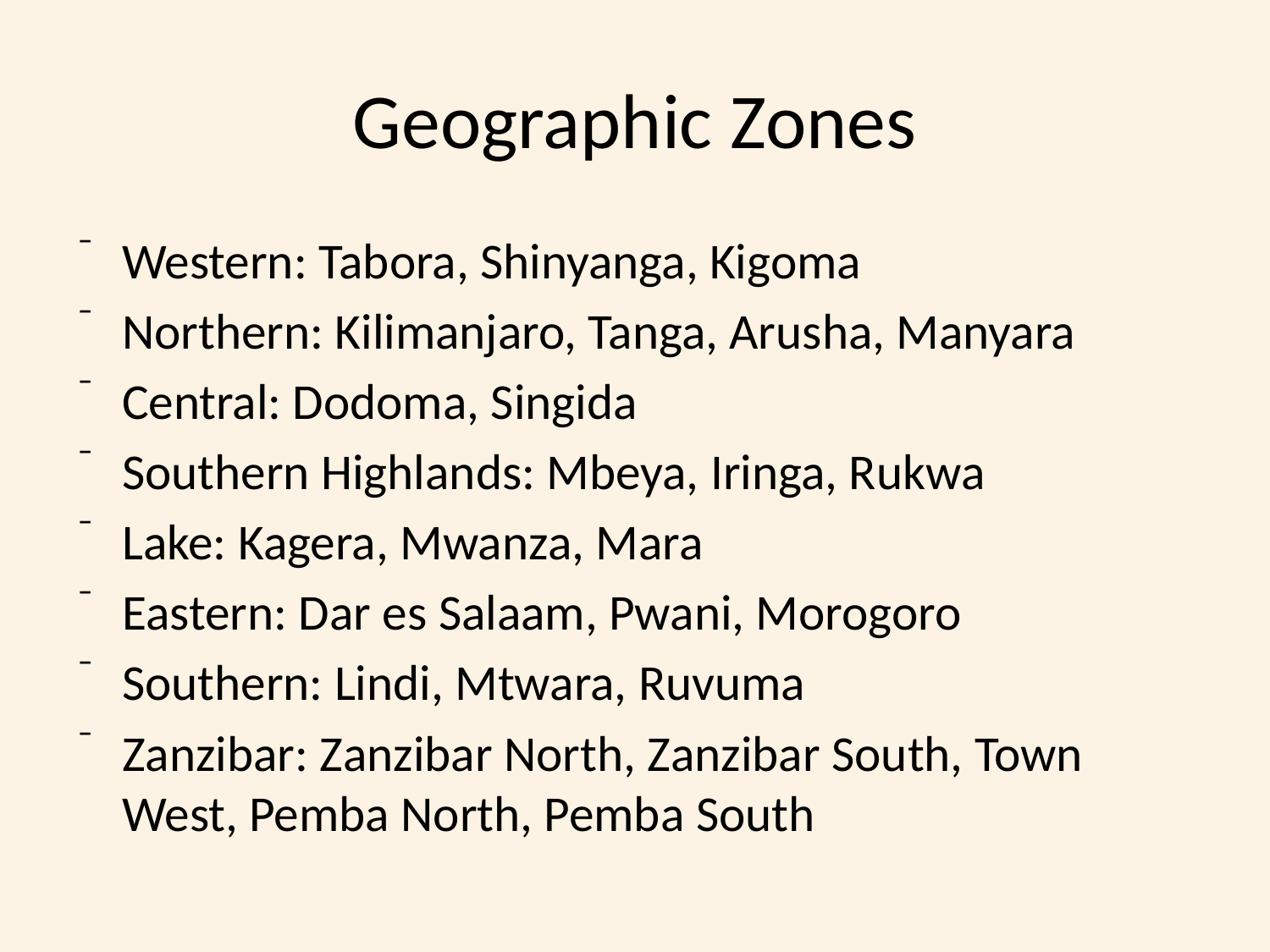

# Geographic Zones
Western: Tabora, Shinyanga, Kigoma
Northern: Kilimanjaro, Tanga, Arusha, Manyara
Central: Dodoma, Singida
Southern Highlands: Mbeya, Iringa, Rukwa
Lake: Kagera, Mwanza, Mara
Eastern: Dar es Salaam, Pwani, Morogoro
Southern: Lindi, Mtwara, Ruvuma
Zanzibar: Zanzibar North, Zanzibar South, Town West, Pemba North, Pemba South